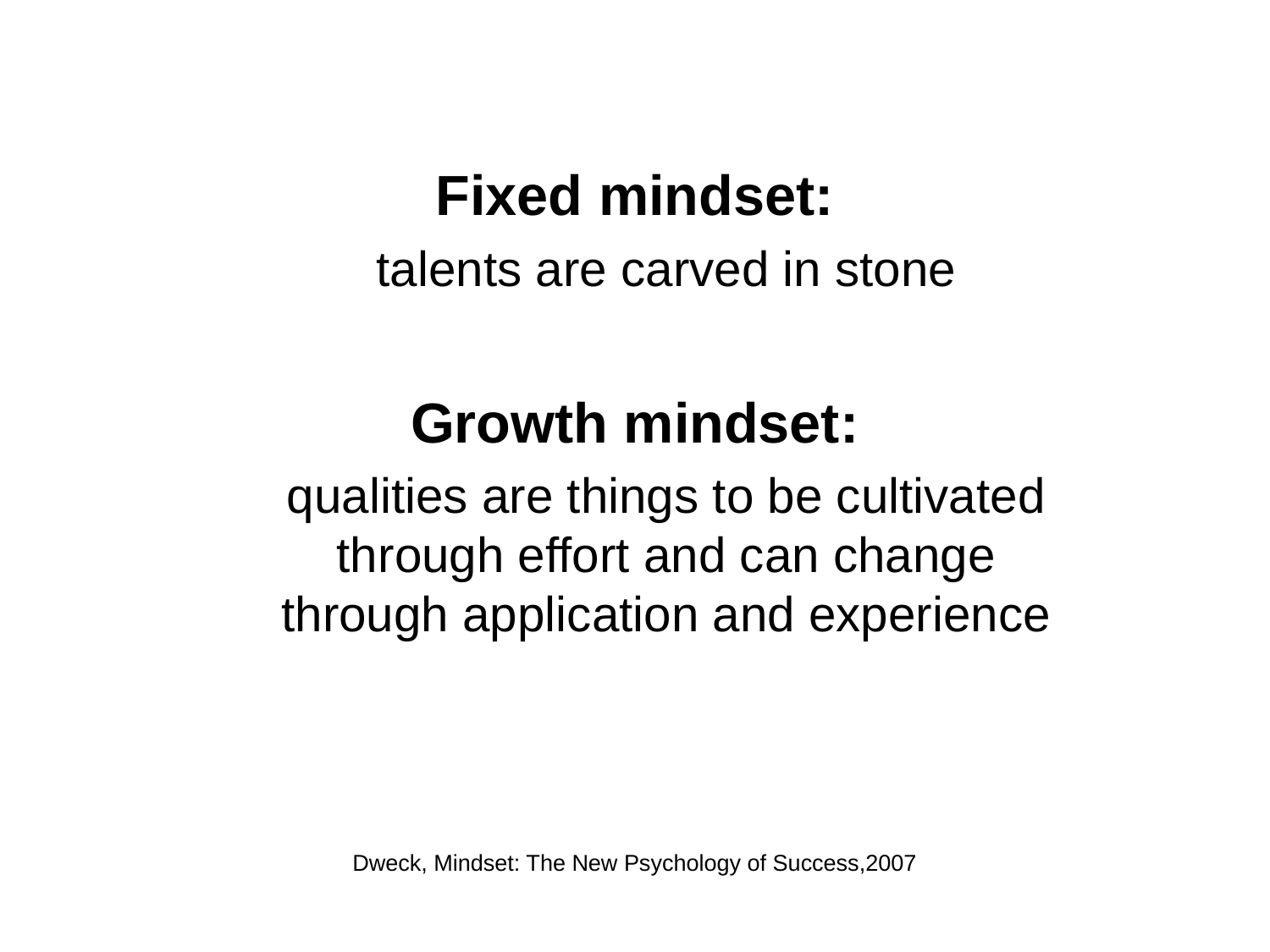

Fixed mindset:
talents are carved in stone

Growth mindset:
qualities are things to be cultivated through effort and can change through application and experience
Dweck, Mindset: The New Psychology of Success,2007